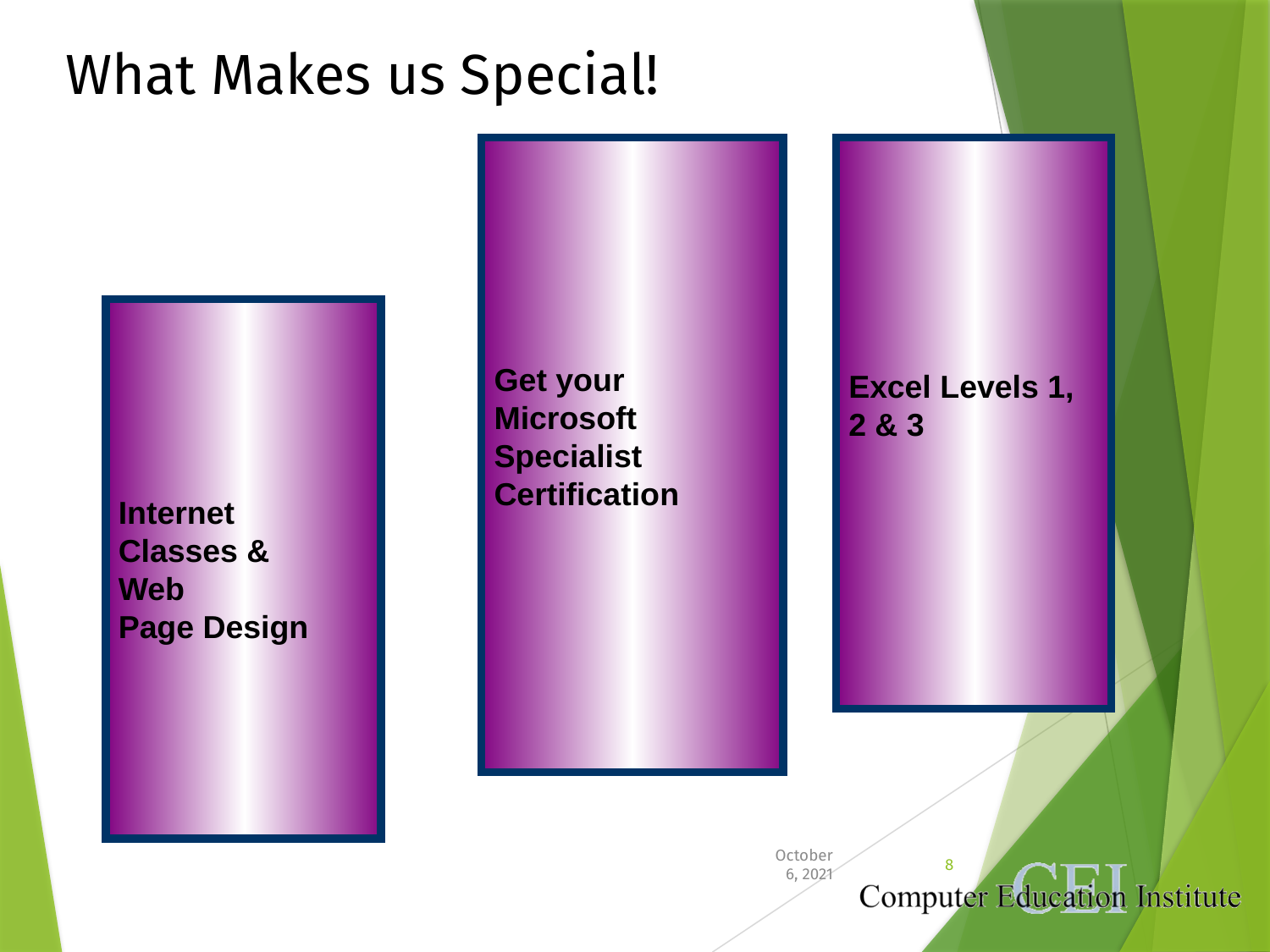

What Makes us Special!
Get your Microsoft Specialist Certification

Excel Levels 1, 2 & 3

Internet
Classes &
Web
Page Design
October 6, 2021
8